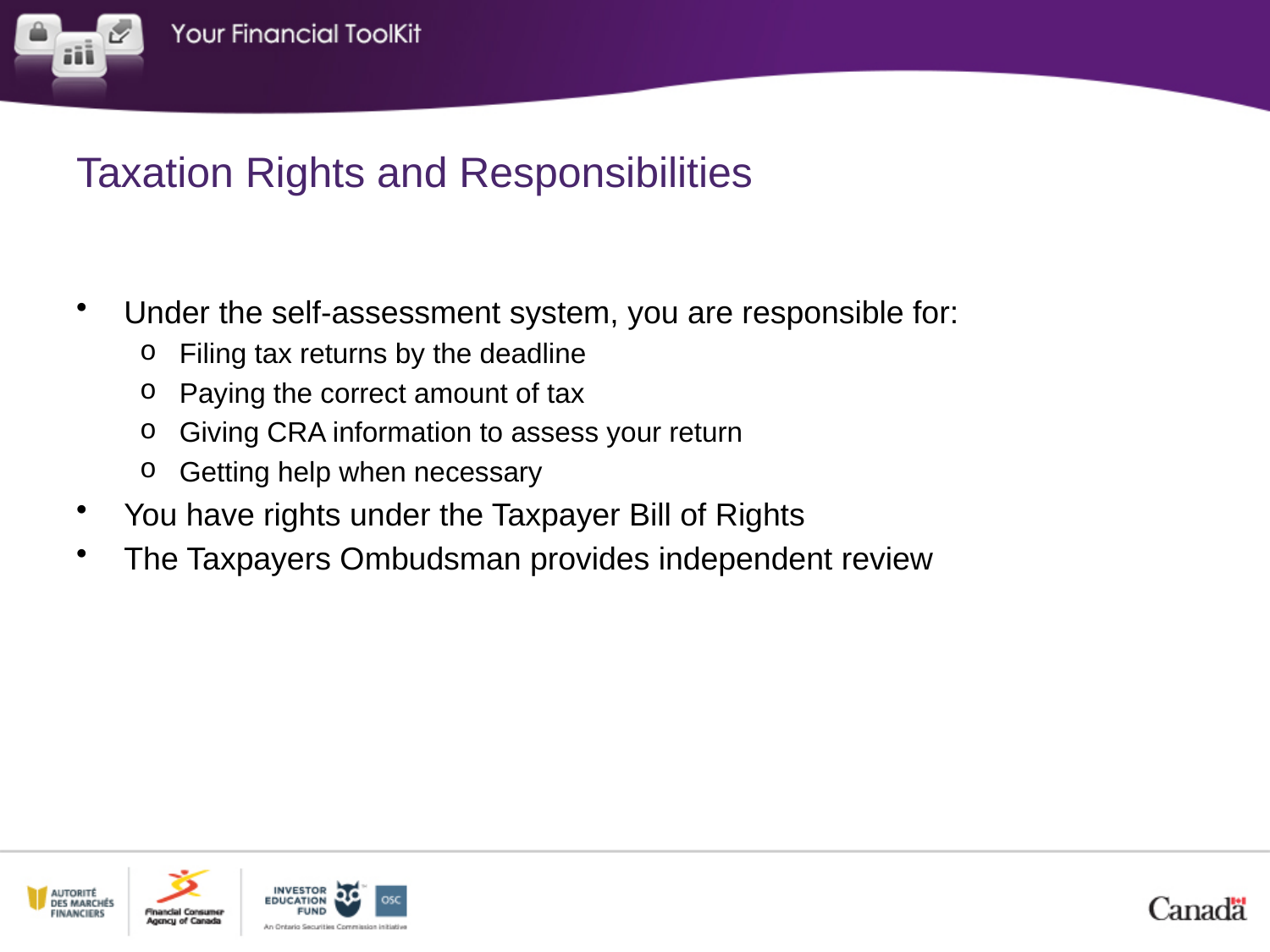

# Taxation Rights and Responsibilities
Under the self-assessment system, you are responsible for:
Filing tax returns by the deadline
Paying the correct amount of tax
Giving CRA information to assess your return
Getting help when necessary
You have rights under the Taxpayer Bill of Rights
The Taxpayers Ombudsman provides independent review